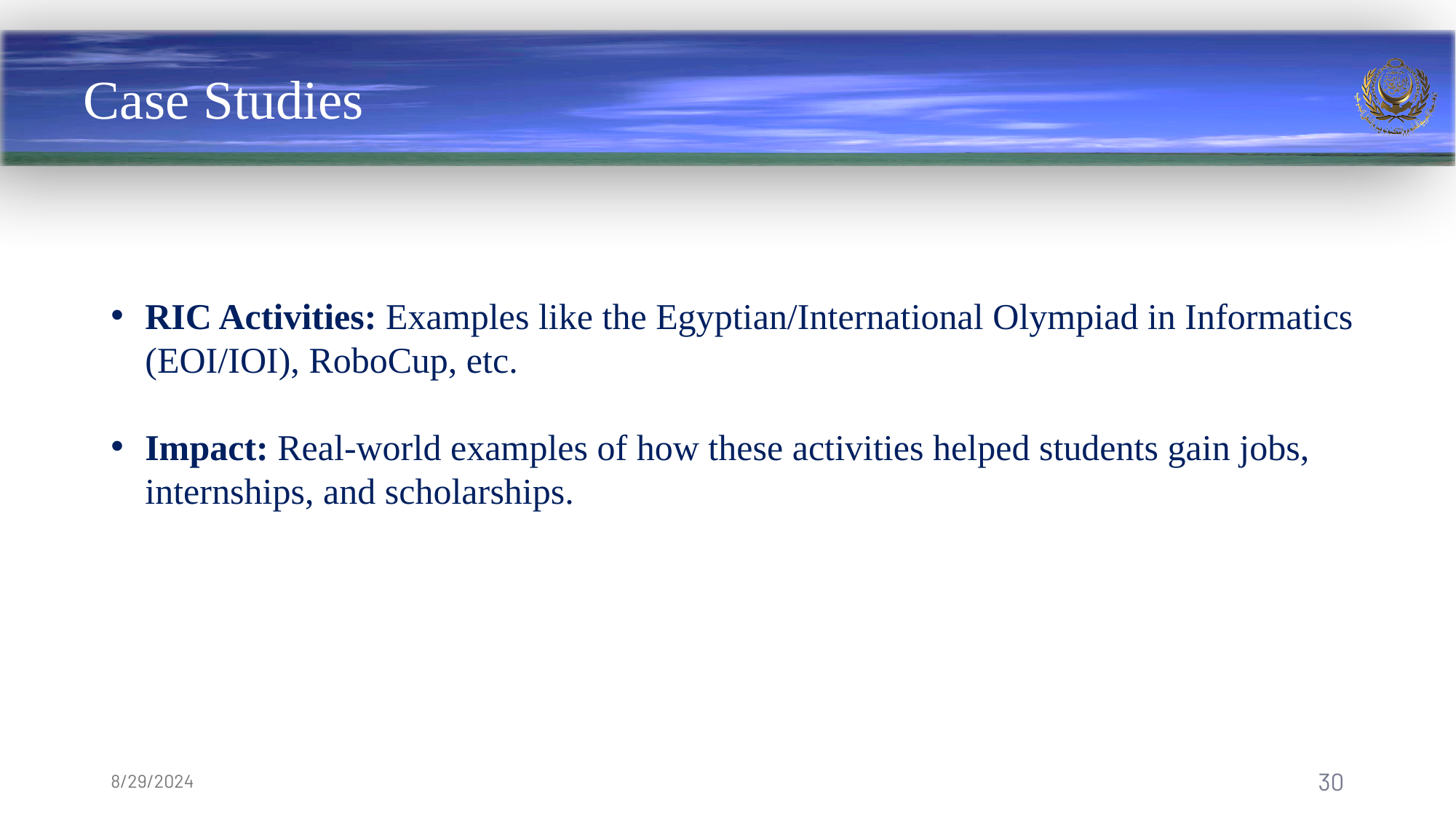

# Case Studies

RIC Activities: Examples like the Egyptian/International Olympiad in Informatics (EOI/IOI), RoboCup, etc.

Impact: Real-world examples of how these activities helped students gain jobs, internships, and scholarships.

8/29/2024

30